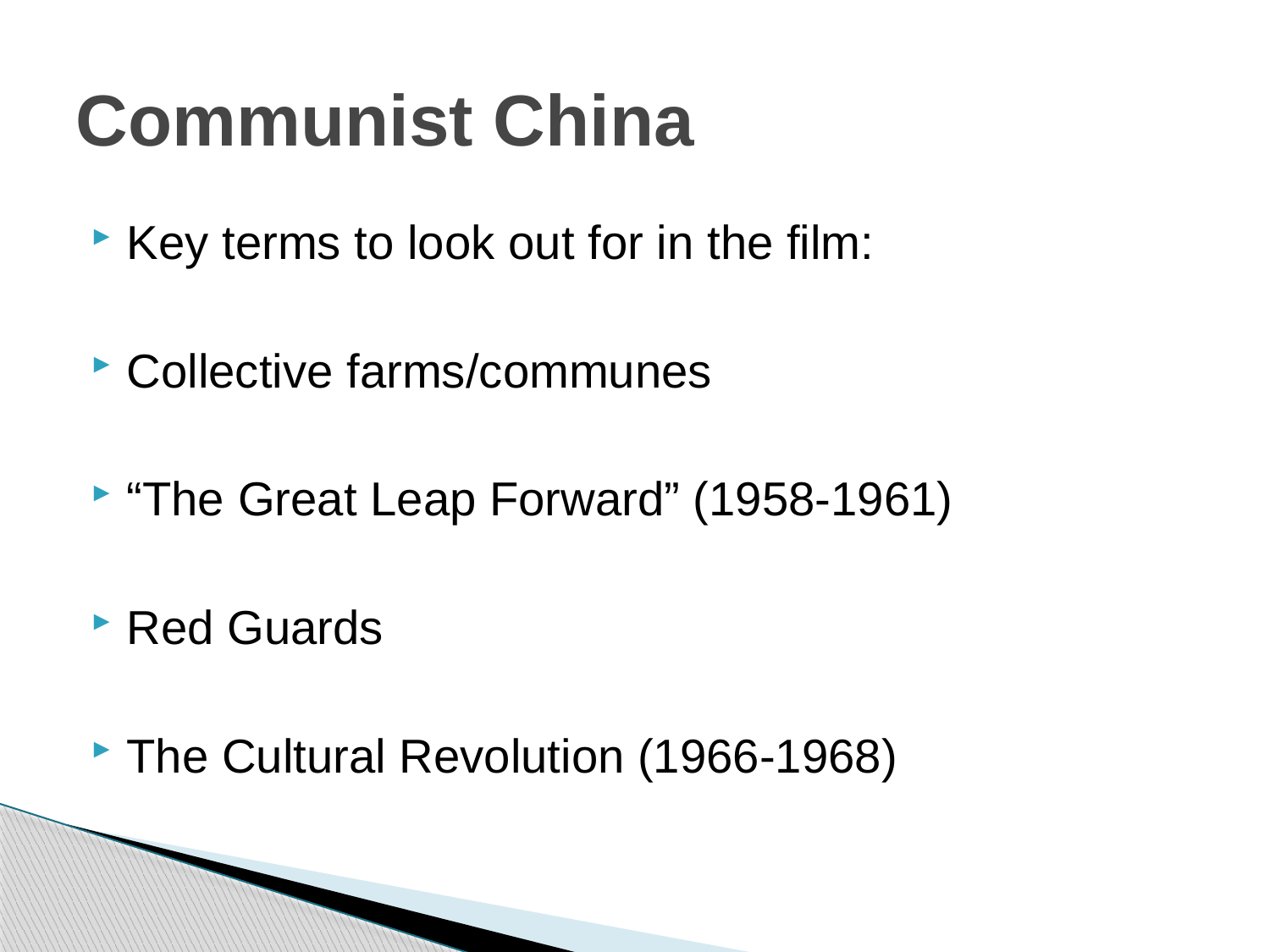

# Communist China
Key terms to look out for in the film:

Collective farms/communes

“The Great Leap Forward” (1958-1961)

Red Guards

The Cultural Revolution (1966-1968)